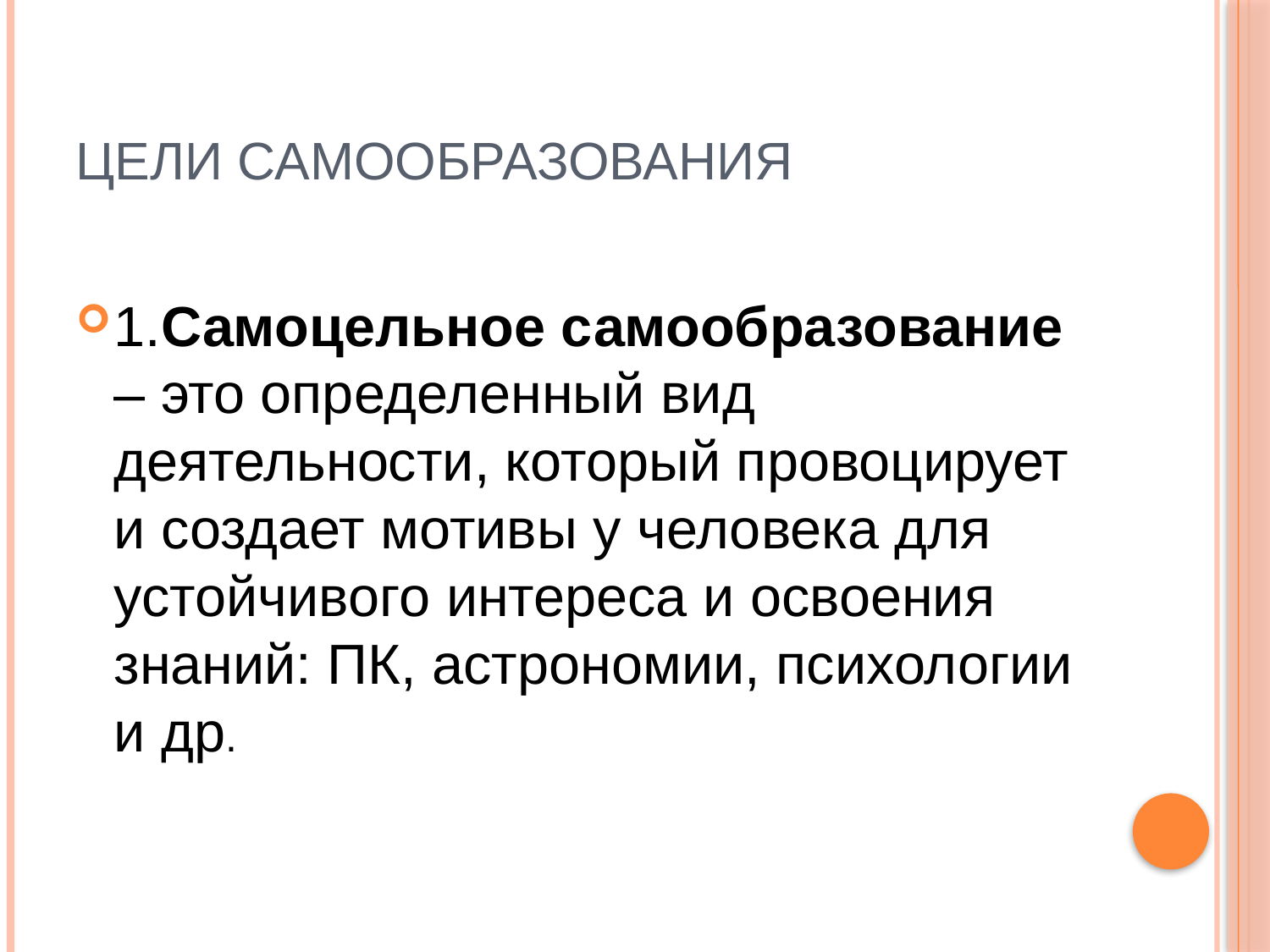

# Цели самообразования

1.Самоцельное самообразование – это определенный вид деятельности, который провоцирует и создает мотивы у человека для устойчивого интереса и освоения знаний: ПК, астрономии, психологии и др.